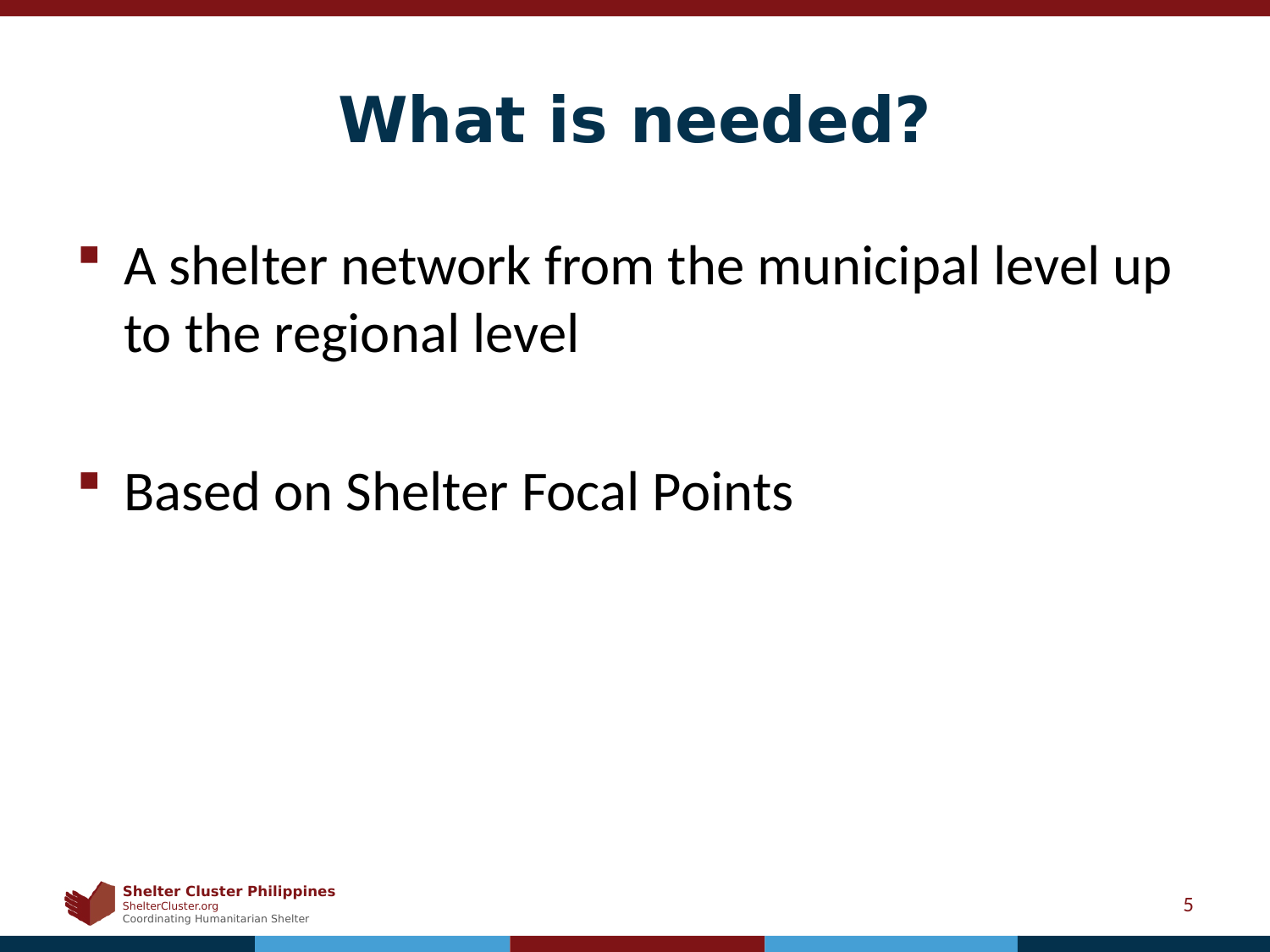

# What is needed?
A shelter network from the municipal level up to the regional level

Based on Shelter Focal Points
5